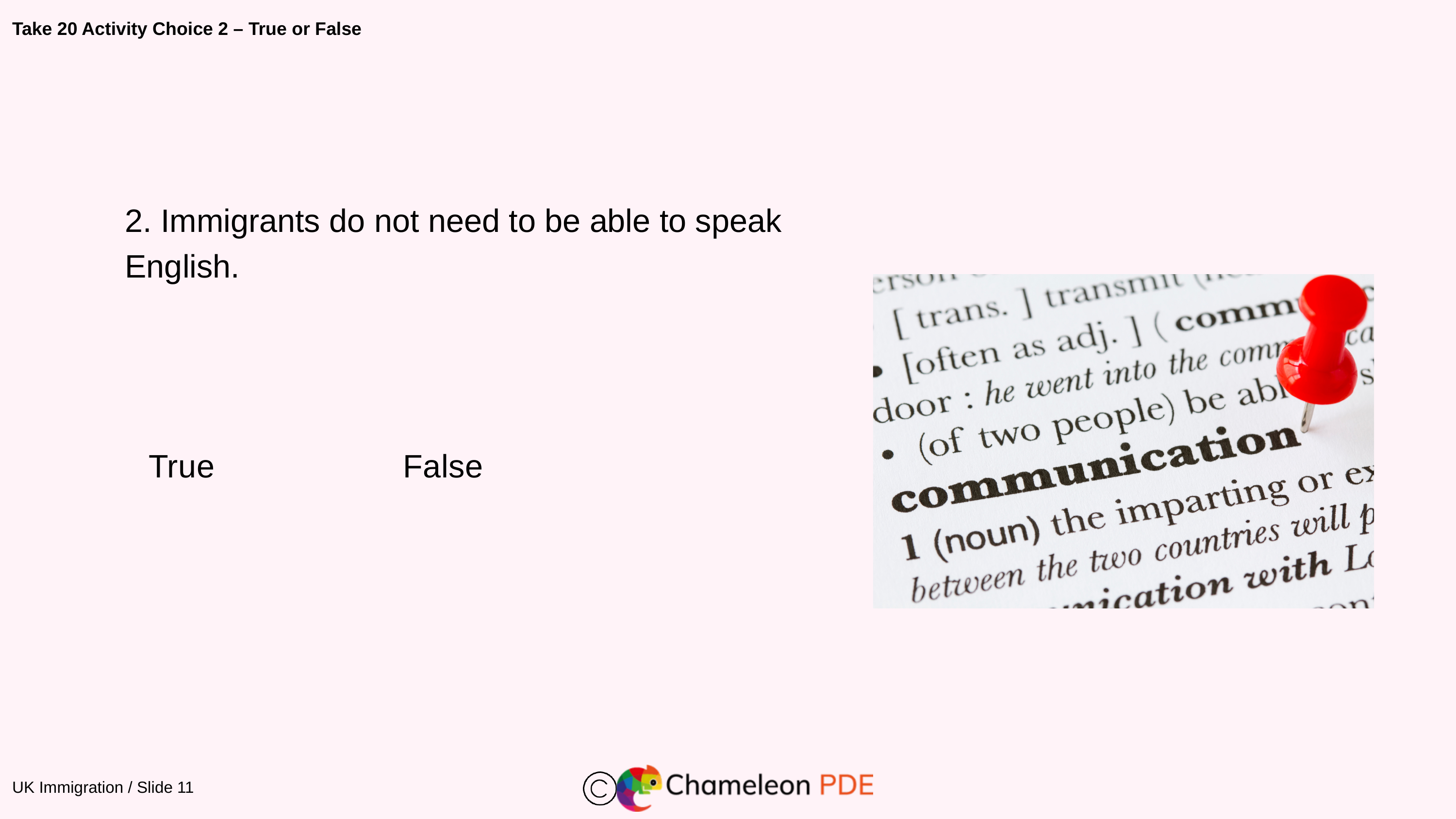

Take 20 Activity Choice 2 – True or False

2. Immigrants do not need to be able to speak English.

True

False

UK Immigration / Slide 11